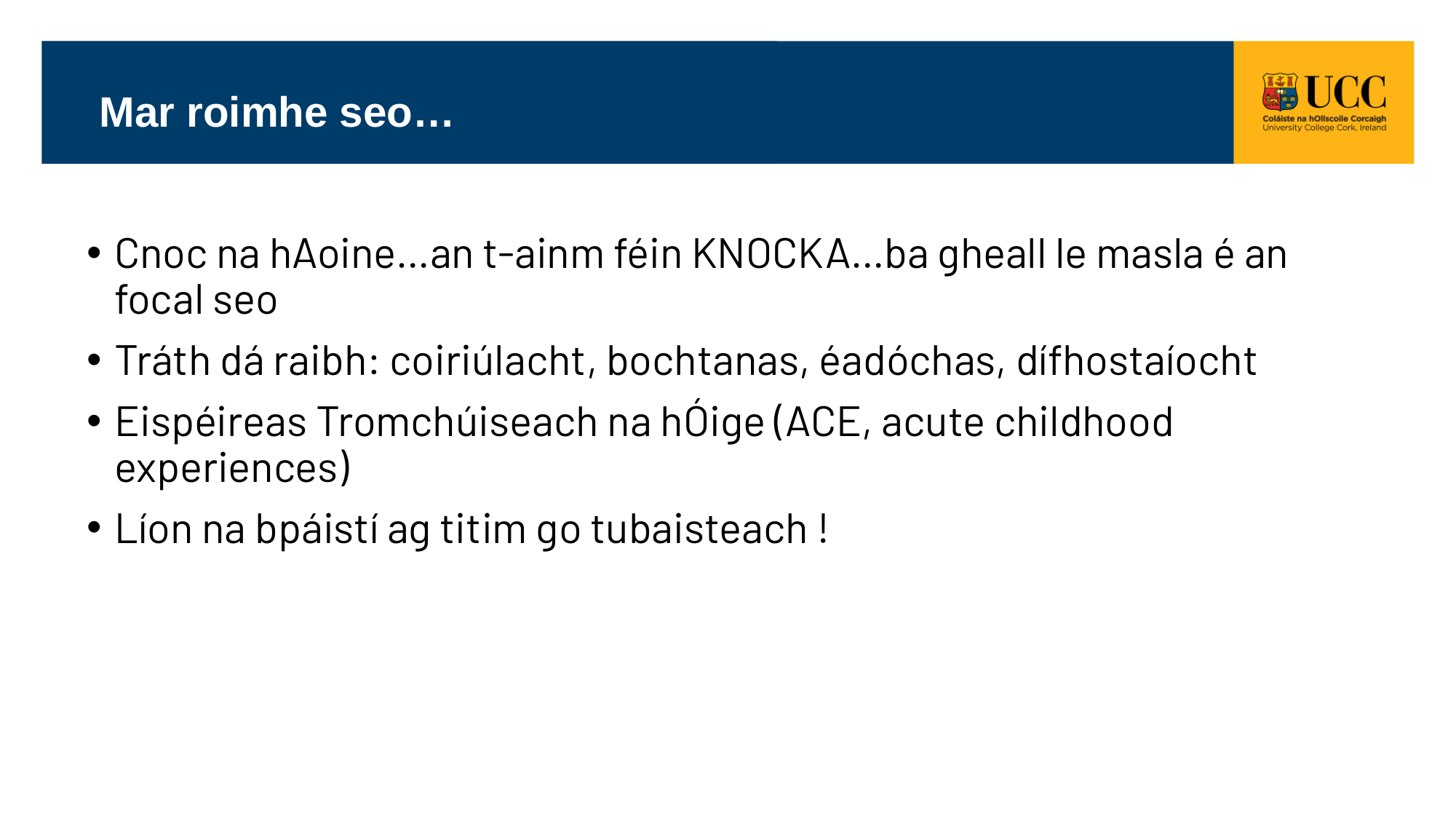

# Mar roimhe seo…
Cnoc na hAoine…an t-ainm féin KNOCKA…ba gheall le masla é an focal seo
Tráth dá raibh: coiriúlacht, bochtanas, éadóchas, dífhostaíocht
Eispéireas Tromchúiseach na hÓige (ACE, acute childhood experiences)
Líon na bpáistí ag titim go tubaisteach !